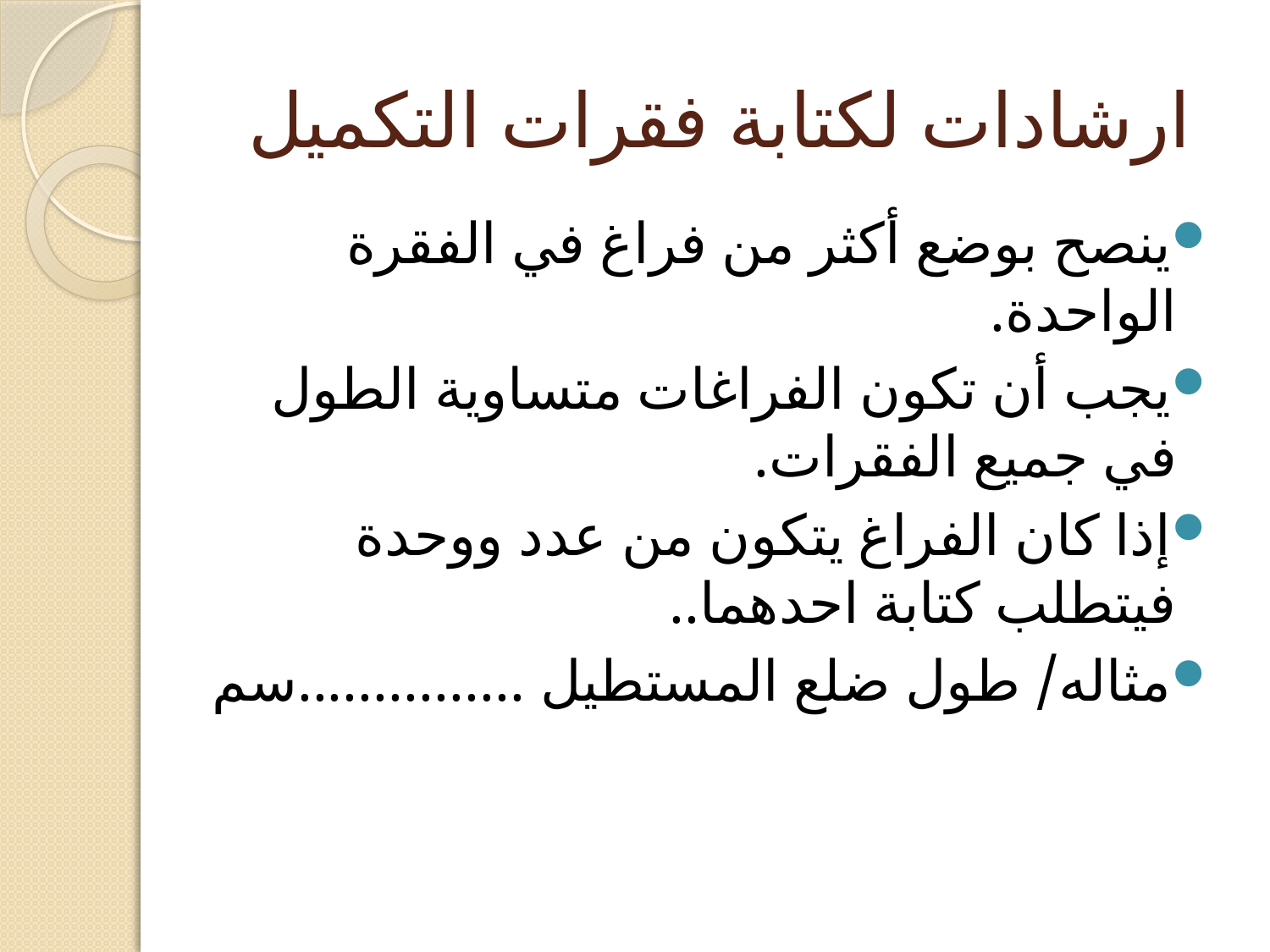

# ارشادات لكتابة فقرات التكميل
ينصح بوضع أكثر من فراغ في الفقرة الواحدة.
يجب أن تكون الفراغات متساوية الطول في جميع الفقرات.
إذا كان الفراغ يتكون من عدد ووحدة فيتطلب كتابة احدهما..
مثاله/ طول ضلع المستطيل ...............سم